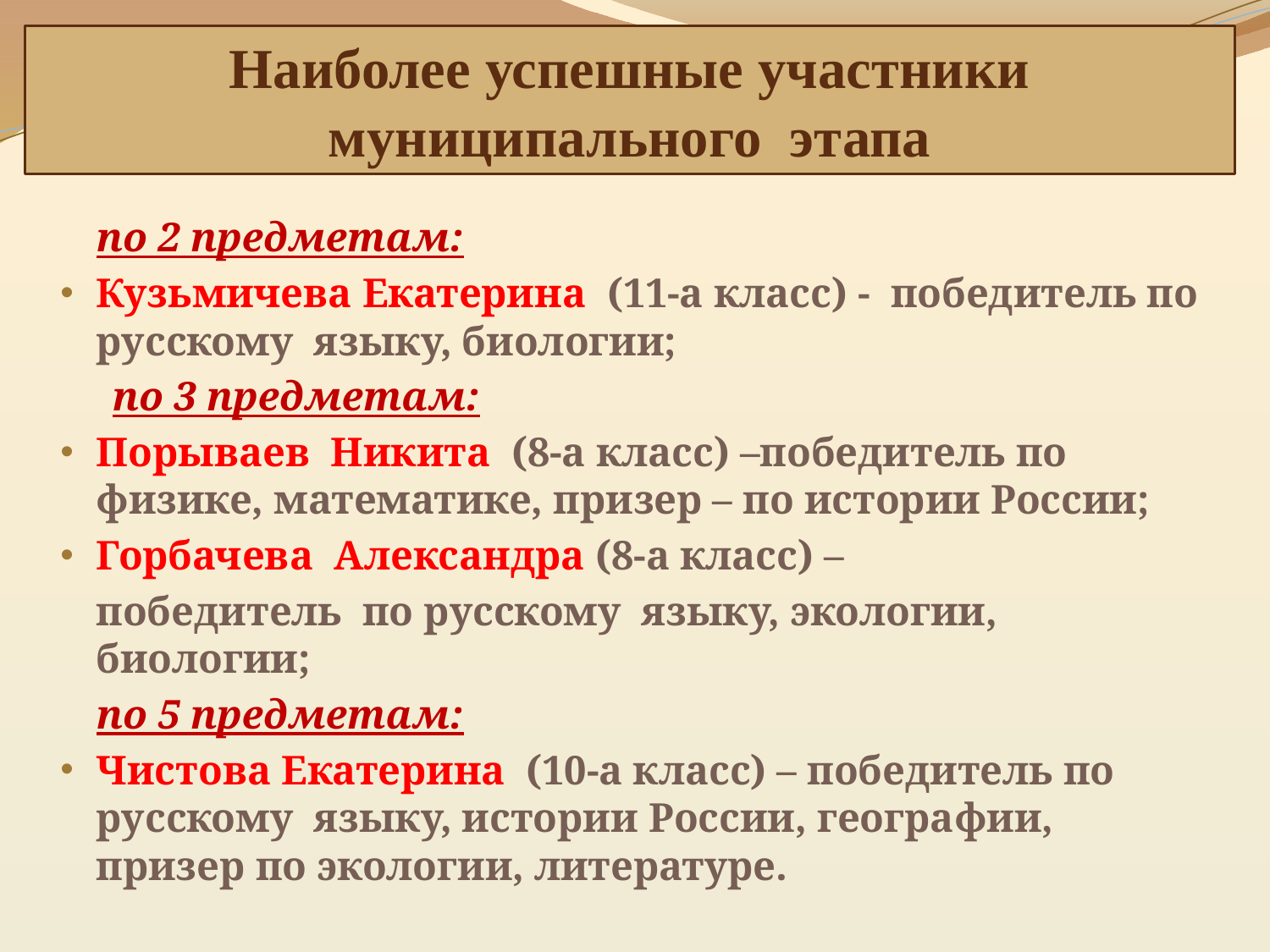

Наиболее успешные участники муниципального  этапа
	по 2 предметам:
Кузьмичева Екатерина  (11-а класс) -  победитель по русскому  языку, биологии;
     по 3 предметам:
Порываев  Никита  (8-а класс) –победитель по  физике, математике, призер – по истории России;
Горбачева  Александра (8-а класс) –
	победитель  по русскому  языку, экологии, биологии;
	по 5 предметам:
Чистова Екатерина  (10-а класс) – победитель по  русскому  языку, истории России, географии, призер по экологии, литературе.